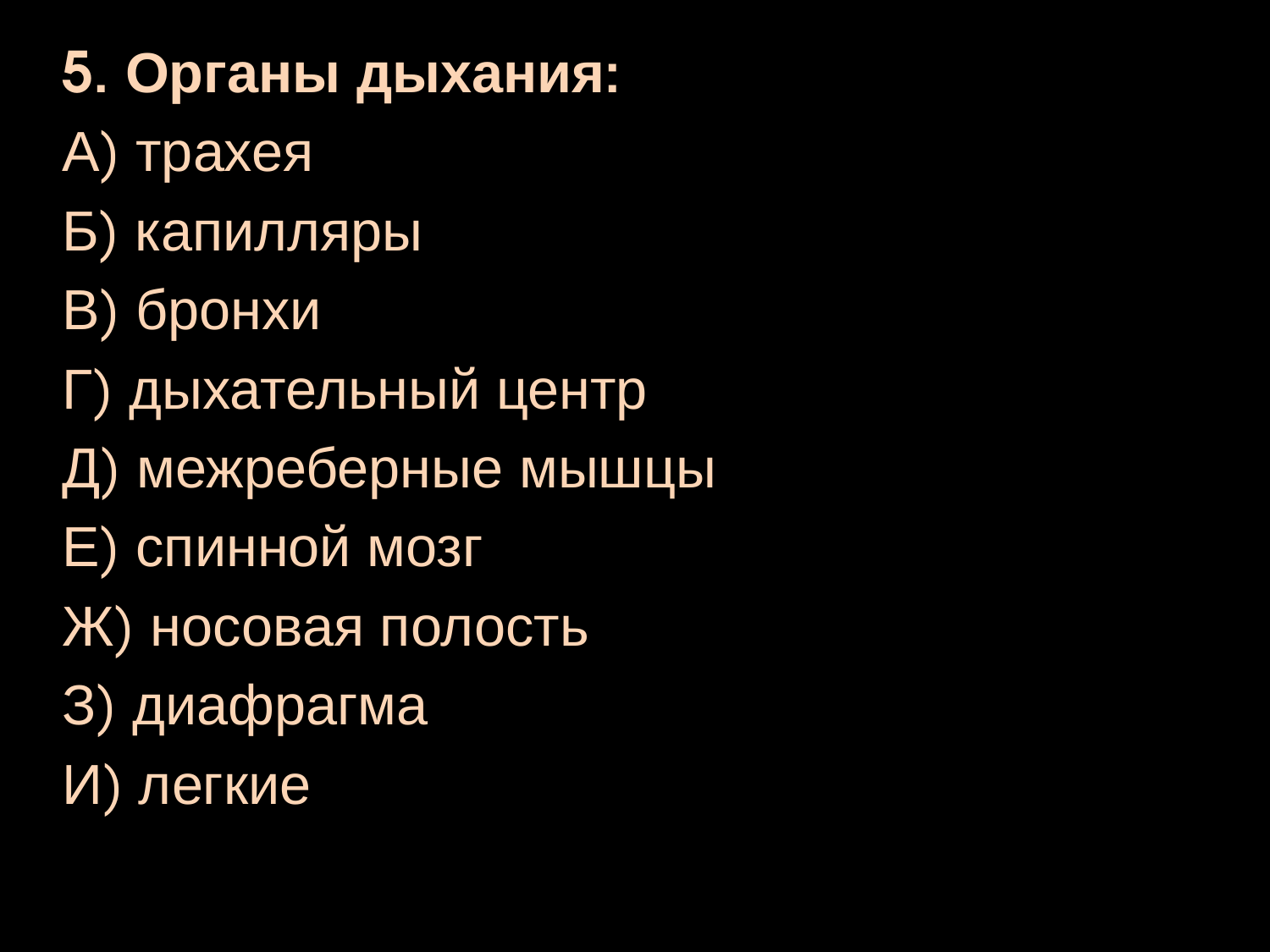

5. Органы дыхания:
А) трахея
Б) капилляры
В) бронхи
Г) дыхательный центр
Д) межреберные мышцы
Е) спинной мозг
Ж) носовая полость
З) диафрагма
И) легкие